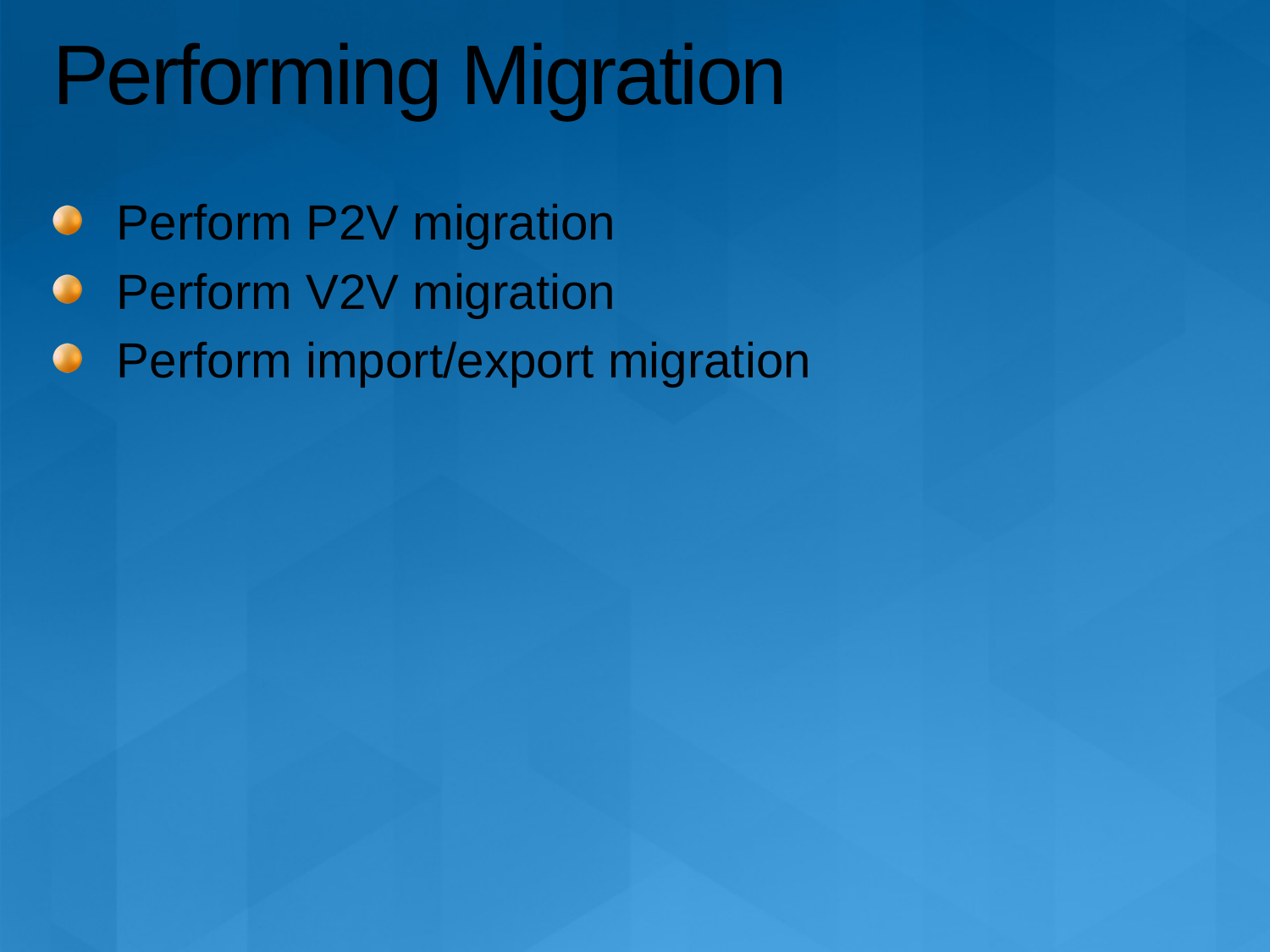

# Performing Migration
Perform P2V migration
Perform V2V migration
Perform import/export migration